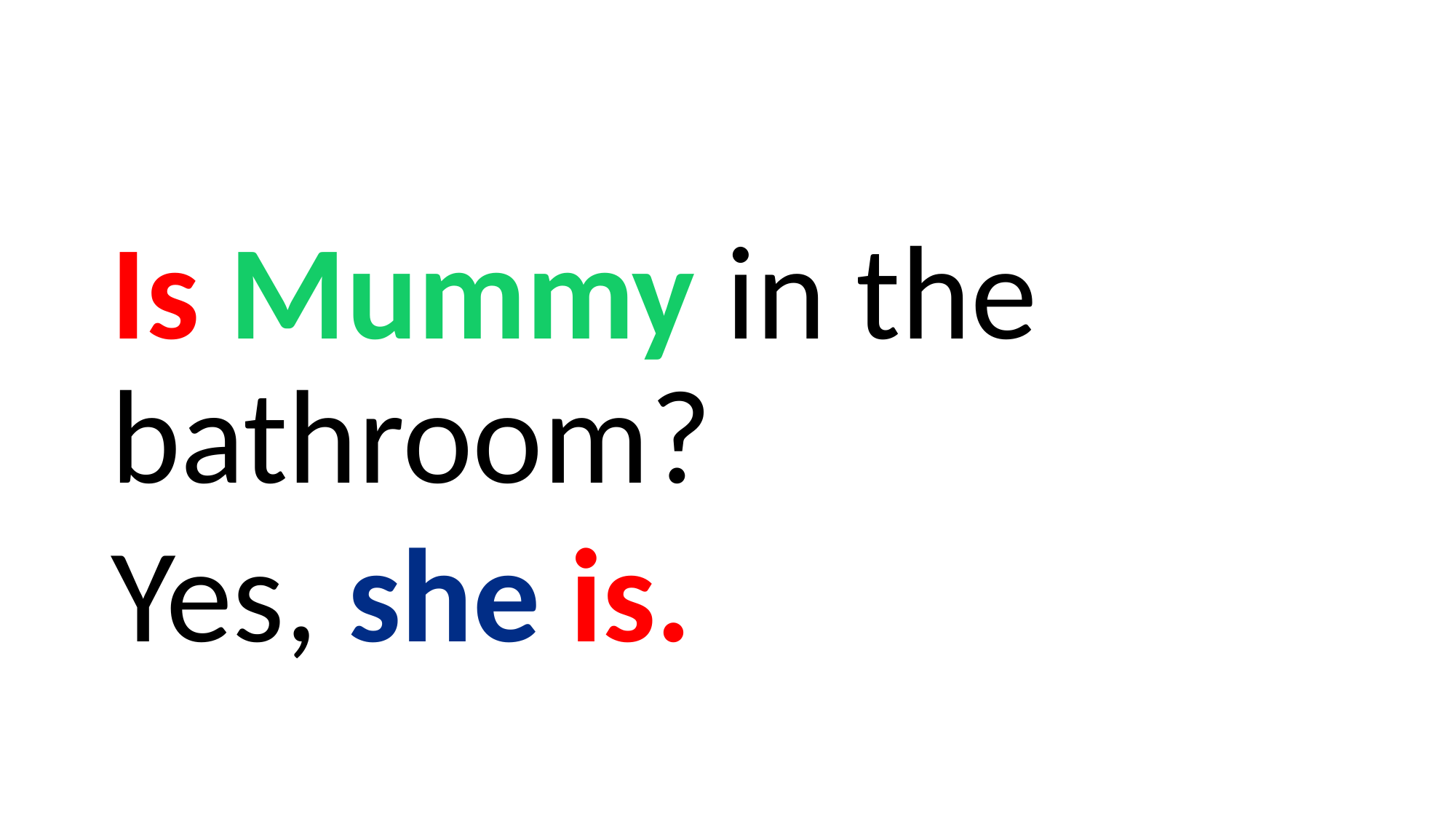

#
Is Mummy in the bathroom?
Yes, she is.